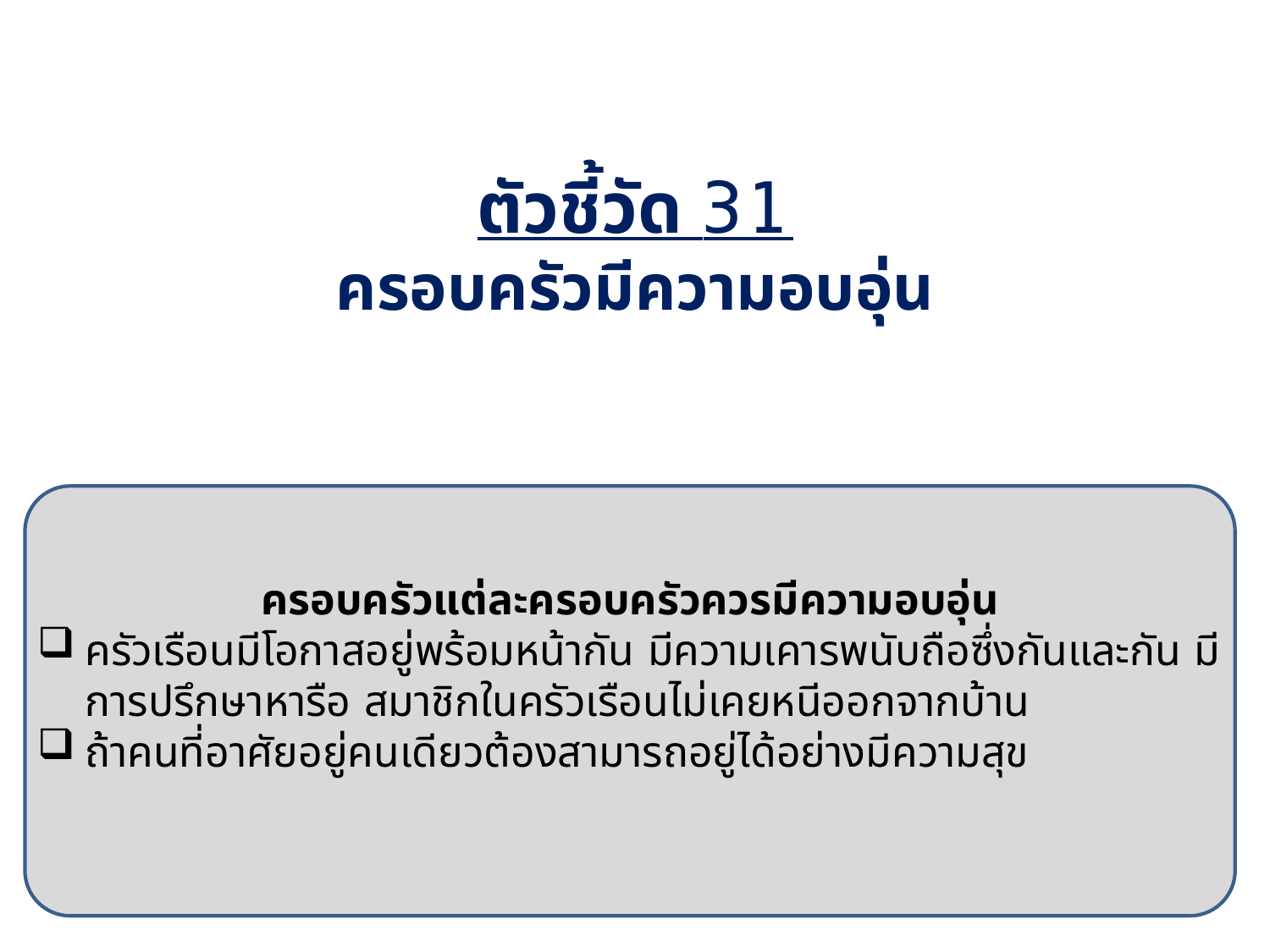

ตัวชี้วัด 31
ครอบครัวมีความอบอุ่น

ครอบครัวแต่ละครอบครัวควรมีความอบอุ่น
ครัวเรือนมีโอกาสอยู่พร้อมหน้ากัน มีความเคารพนับถือซึ่งกันและกัน มีการปรึกษาหารือ สมาชิกในครัวเรือนไม่เคยหนีออกจากบ้าน
ถ้าคนที่อาศัยอยู่คนเดียวต้องสามารถอยู่ได้อย่างมีความสุข